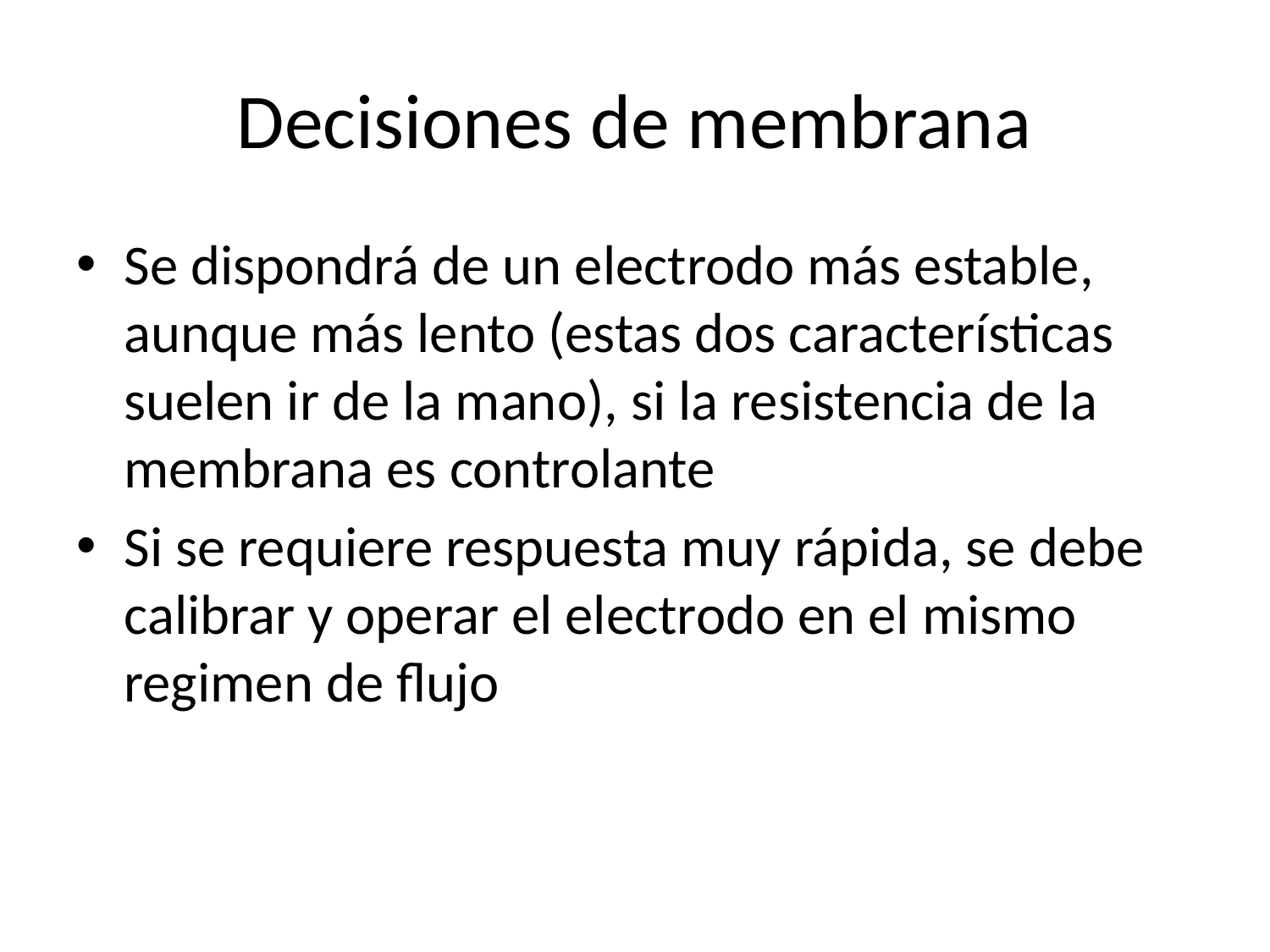

# Decisiones de membrana
Se dispondrá de un electrodo más estable, aunque más lento (estas dos características suelen ir de la mano), si la resistencia de la membrana es controlante
Si se requiere respuesta muy rápida, se debe calibrar y operar el electrodo en el mismo regimen de flujo